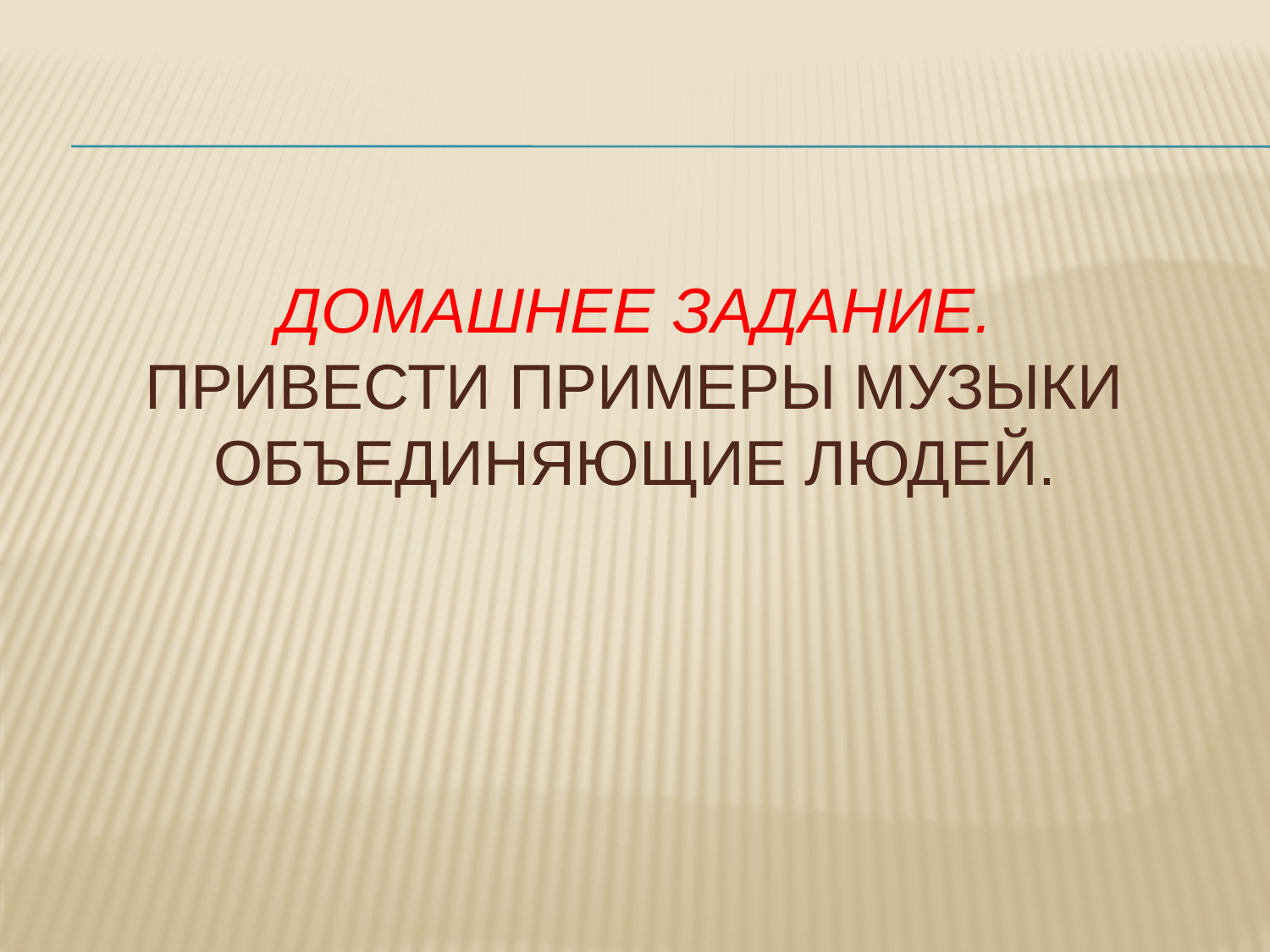

# Домашнее задание. Привести примеры музыки объединяющие людей.